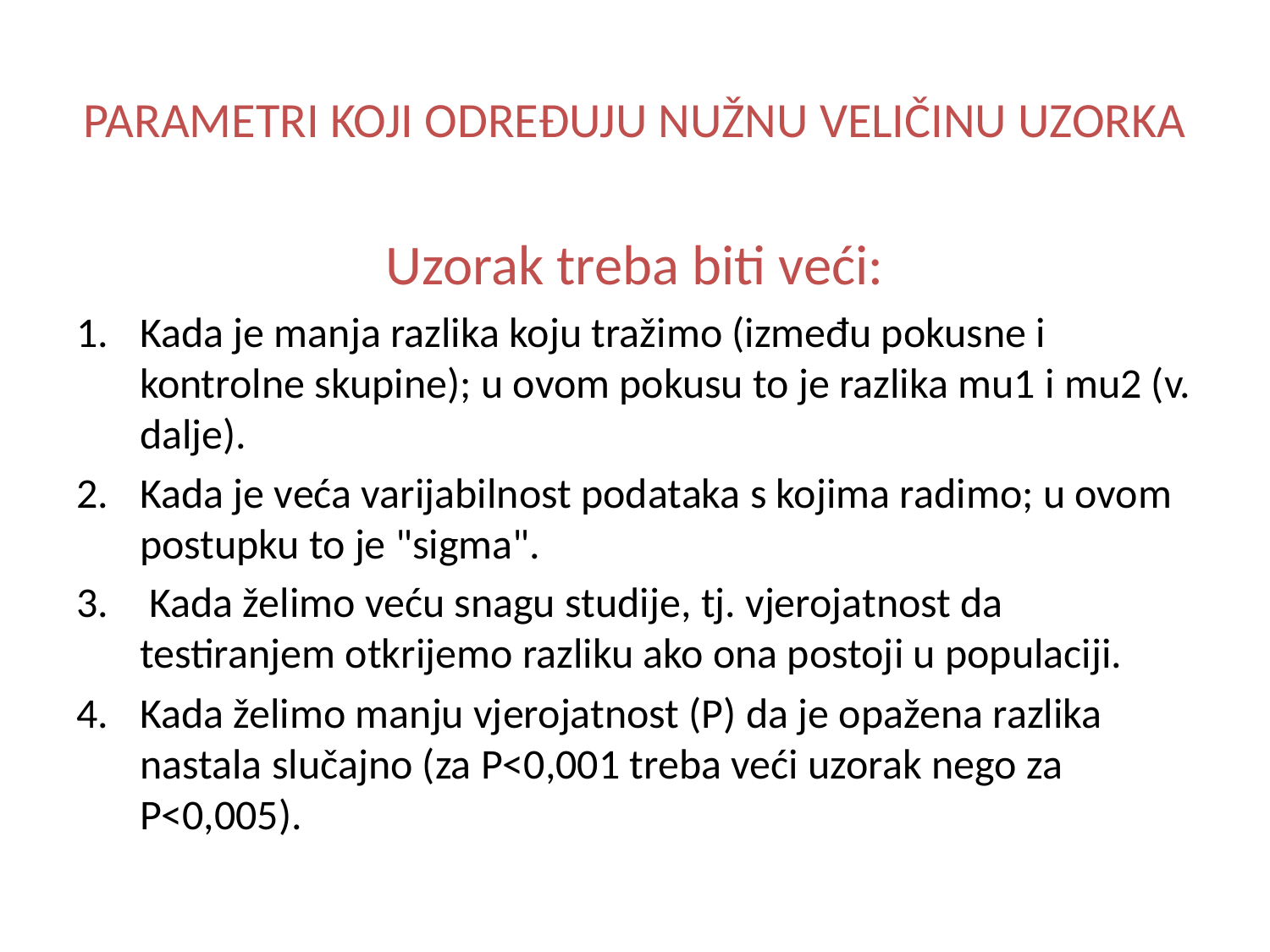

# PARAMETRI KOJI ODREĐUJU NUŽNU VELIČINU UZORKA
Uzorak treba biti veći:
Kada je manja razlika koju tražimo (između pokusne i kontrolne skupine); u ovom pokusu to je razlika mu1 i mu2 (v. dalje).
Kada je veća varijabilnost podataka s kojima radimo; u ovom postupku to je "sigma".
 Kada želimo veću snagu studije, tj. vjerojatnost da testiranjem otkrijemo razliku ako ona postoji u populaciji.
Kada želimo manju vjerojatnost (P) da je opažena razlika nastala slučajno (za P<0,001 treba veći uzorak nego za P<0,005).